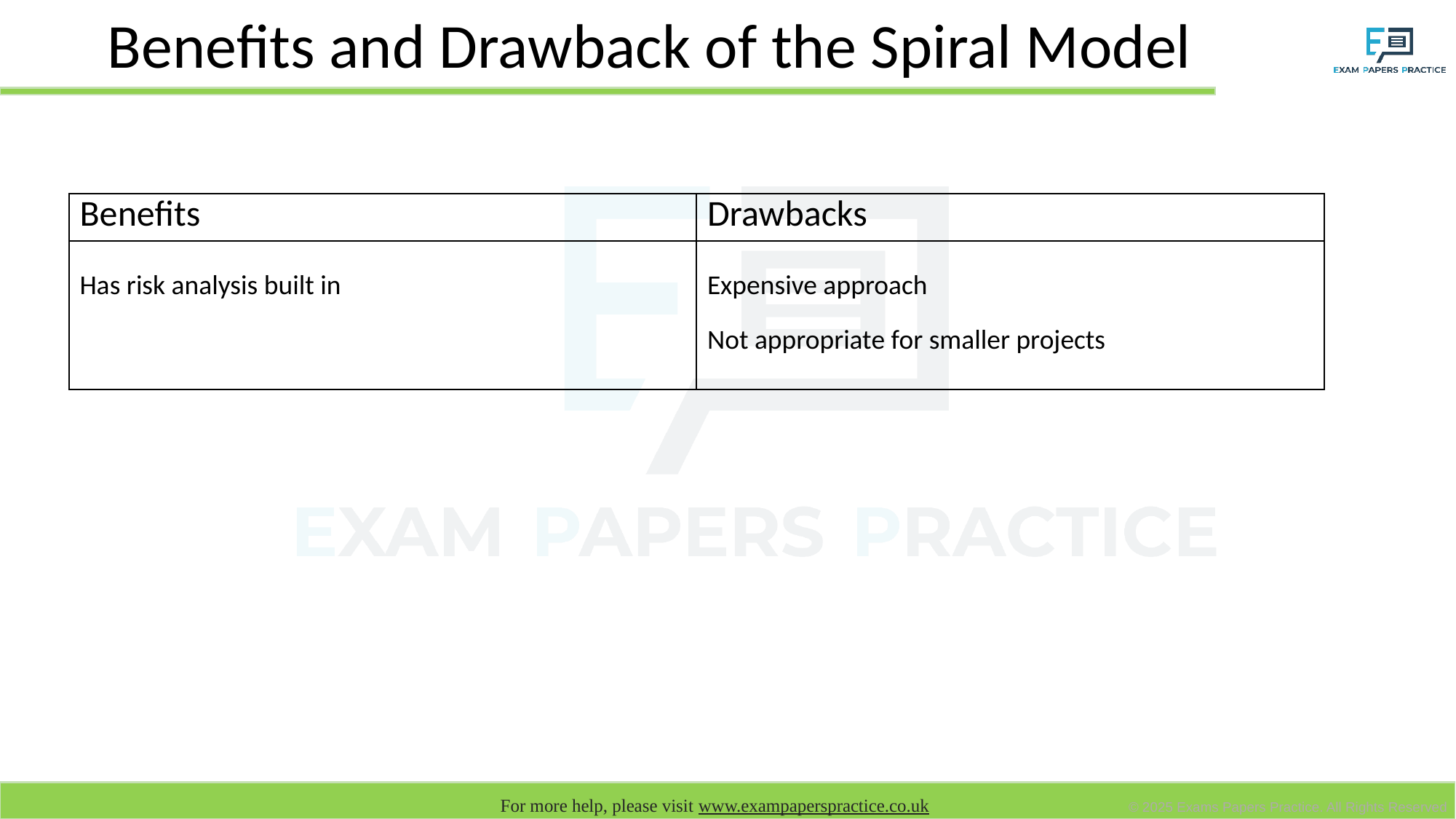

# Benefits and Drawback of the Spiral Model
| Benefits | Drawbacks |
| --- | --- |
| Has risk analysis built in | Expensive approach Not appropriate for smaller projects |